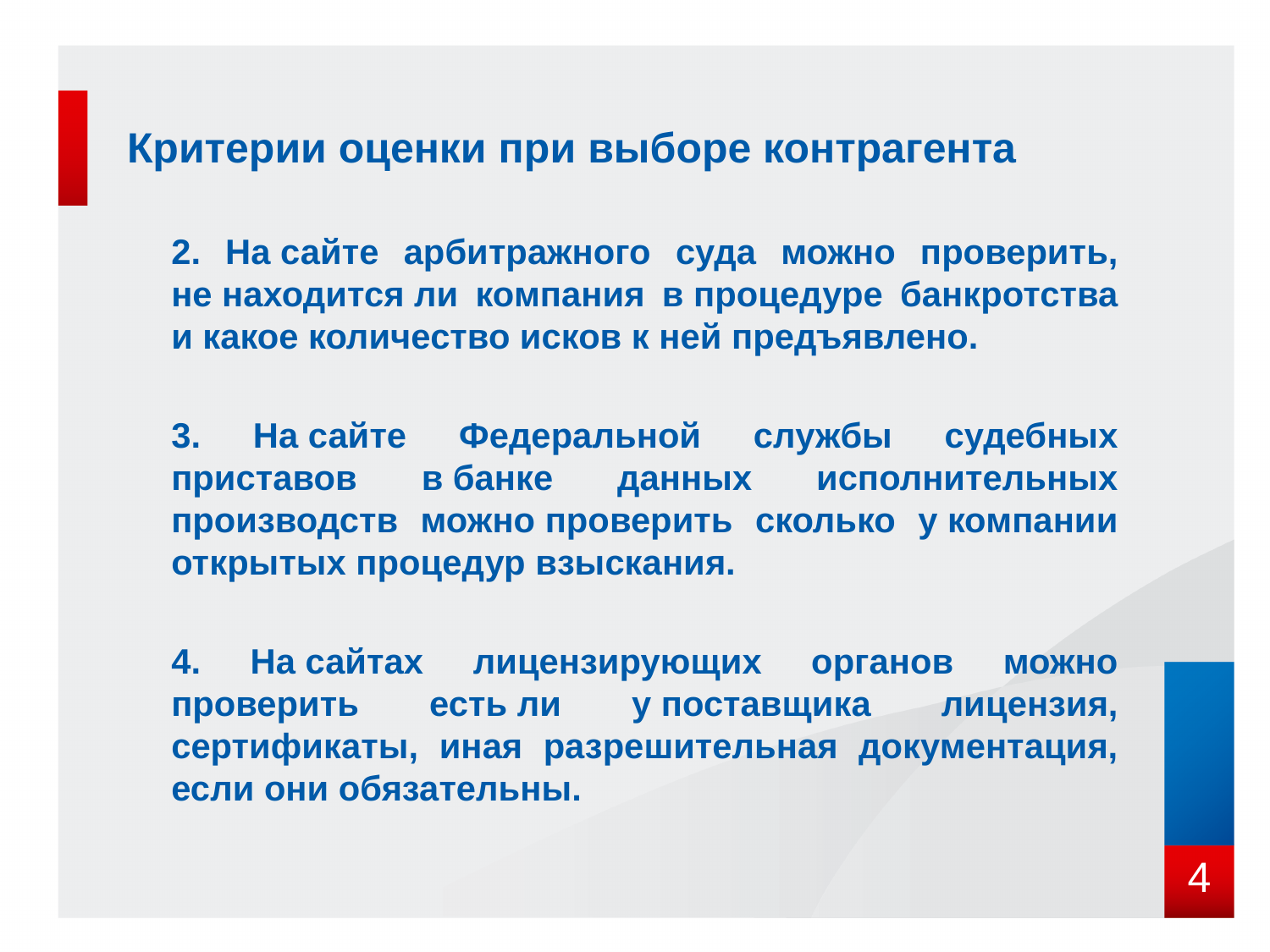

# Критерии оценки при выборе контрагента
2. На сайте арбитражного суда можно проверить, не находится ли компания в процедуре банкротства и какое количество исков к ней предъявлено.

3. На сайте Федеральной службы судебных приставов в банке данных исполнительных производств можно проверить сколько у компании открытых процедур взыскания.

4. На сайтах лицензирующих органов можно проверить есть ли у поставщика лицензия, сертификаты, иная разрешительная документация, если они обязательны.

4